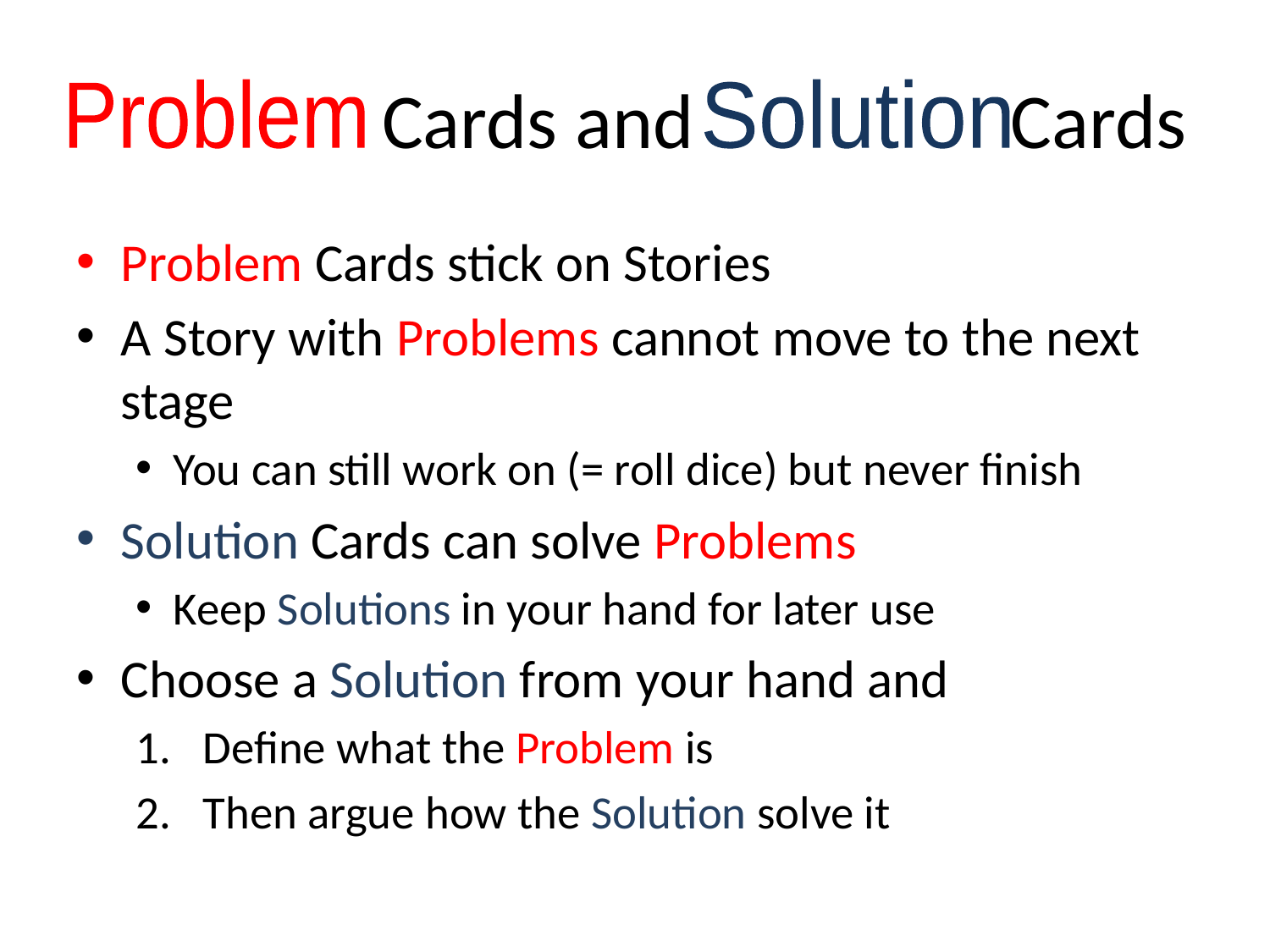

# Cards and                  Cards
Problem
Solution
Problem Cards stick on Stories
A Story with Problems cannot move to the next stage
You can still work on (= roll dice) but never finish
Solution Cards can solve Problems
Keep Solutions in your hand for later use
Choose a Solution from your hand and
Define what the Problem is
Then argue how the Solution solve it